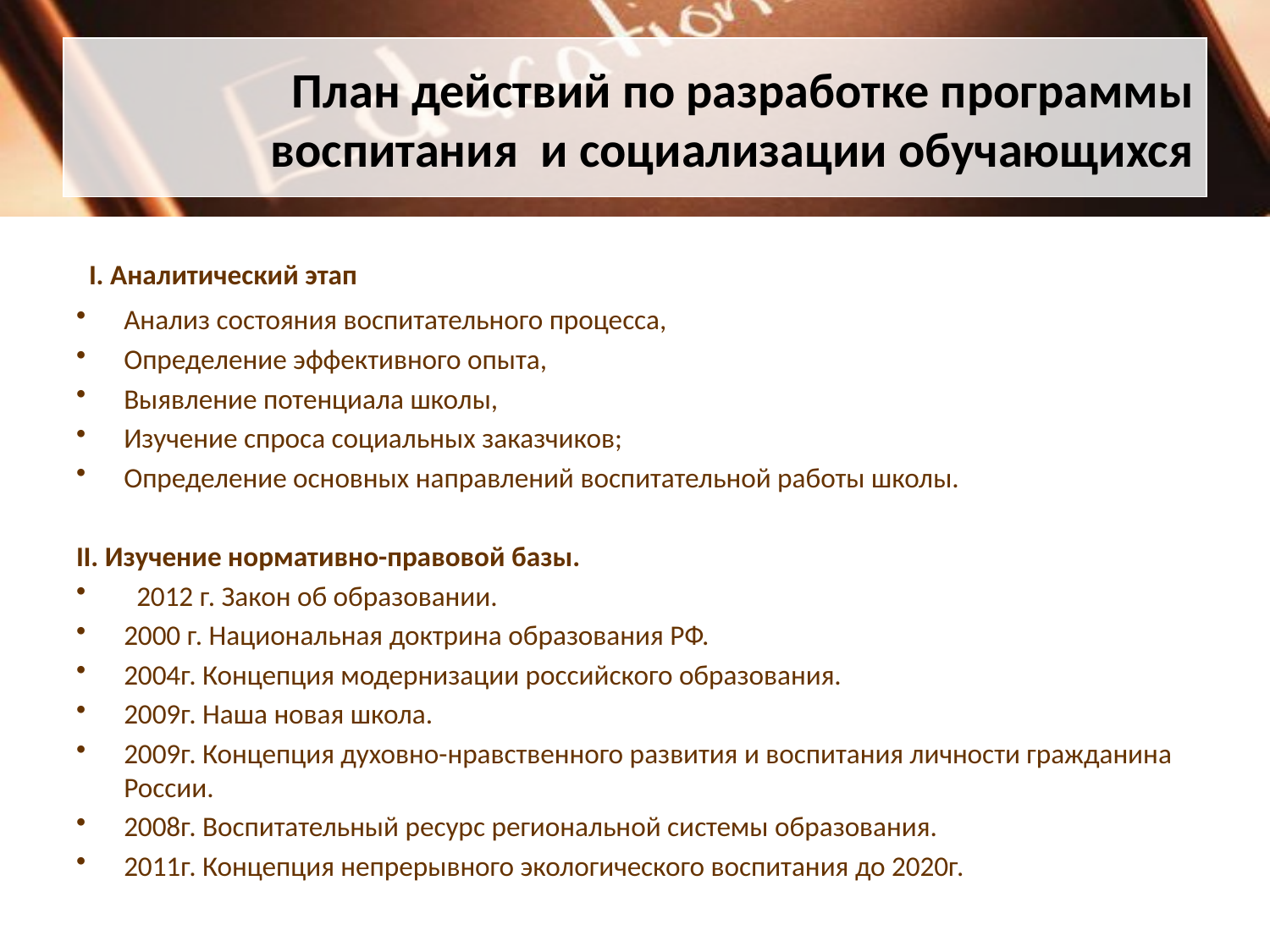

# План действий по разработке программы воспитания  и социализации обучающихся
 I. Аналитический этап
Анализ состояния воспитательного процесса,
Определение эффективного опыта,
Выявление потенциала школы,
Изучение спроса социальных заказчиков;
Определение основных направлений воспитательной работы школы.

II. Изучение нормативно-правовой базы.
  2012 г. Закон об образовании.
2000 г. Национальная доктрина образования РФ.
2004г. Концепция модернизации российского образования.
2009г. Наша новая школа.
2009г. Концепция духовно-нравственного развития и воспитания личности гражданина России.
2008г. Воспитательный ресурс региональной системы образования.
2011г. Концепция непрерывного экологического воспитания до 2020г.